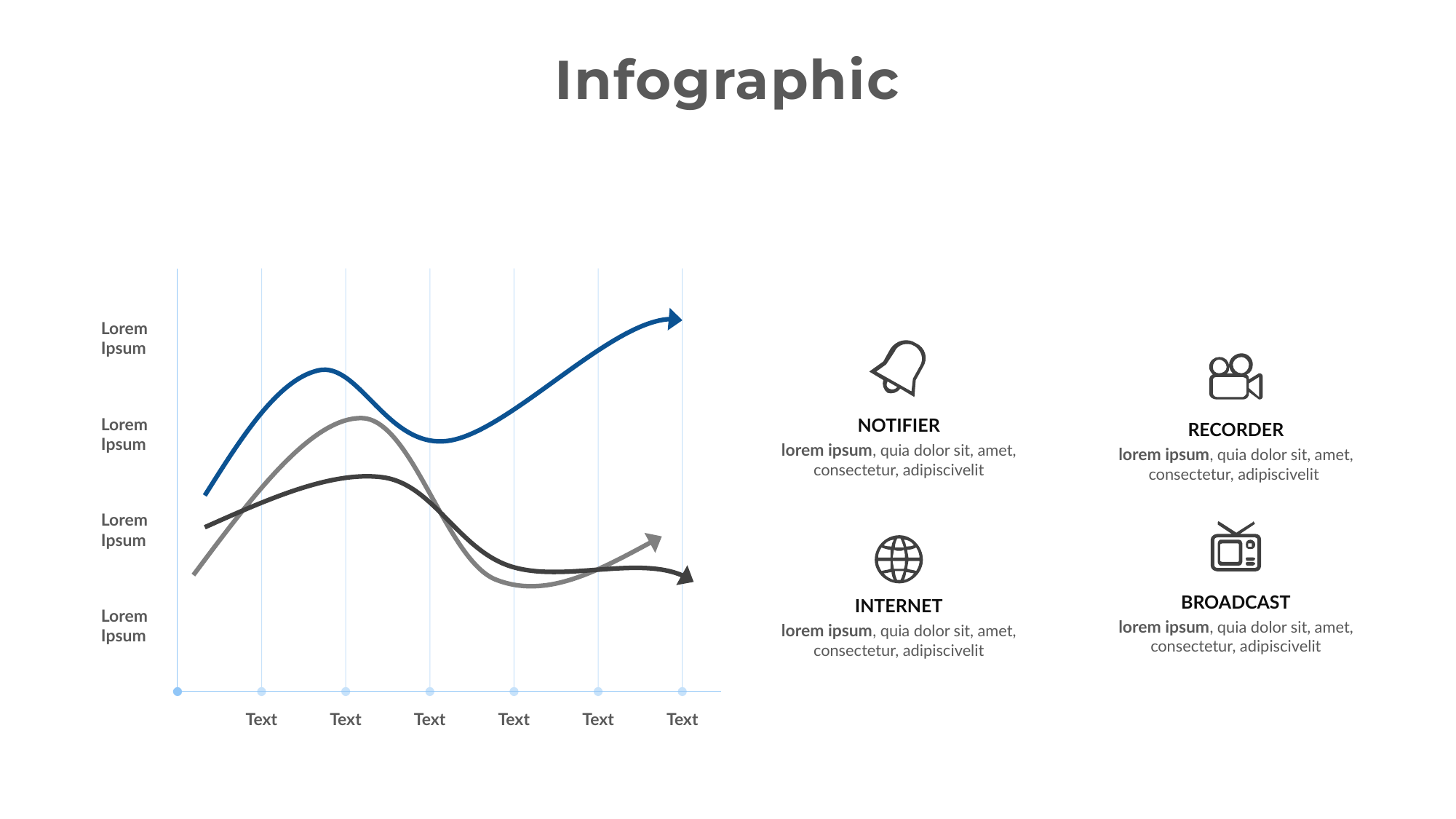

Infographic
Lorem Ipsum
Lorem Ipsum
Lorem Ipsum
Lorem Ipsum
Text
Text
Text
Text
Text
Text

NOTIFIER
lorem ipsum, quia dolor sit, amet, consectetur, adipiscivelit

RECORDER
lorem ipsum, quia dolor sit, amet, consectetur, adipiscivelit

BROADCAST
lorem ipsum, quia dolor sit, amet, consectetur, adipiscivelit

INTERNET
lorem ipsum, quia dolor sit, amet, consectetur, adipiscivelit